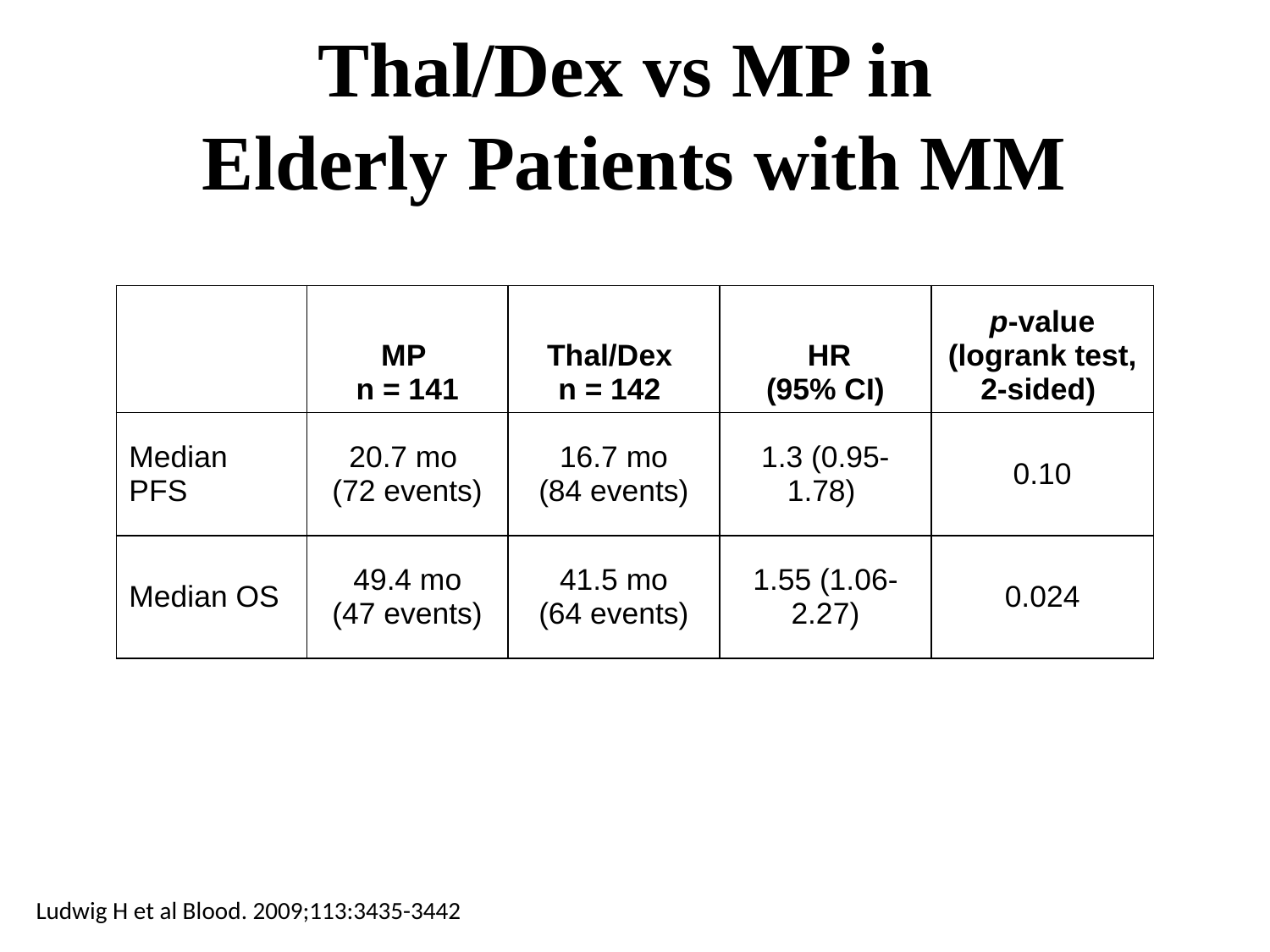

Thal/Dex vs MP in
Elderly Patients with MM
|  | MP n = 141 | Thal/Dex n = 142 | HR (95% CI) | p-value (logrank test, 2-sided) |
| --- | --- | --- | --- | --- |
| Median PFS | 20.7 mo (72 events) | 16.7 mo (84 events) | 1.3 (0.95-1.78) | 0.10 |
| Median OS | 49.4 mo (47 events) | 41.5 mo (64 events) | 1.55 (1.06-2.27) | 0.024 |
Ludwig H et al Blood. 2009;113:3435-3442